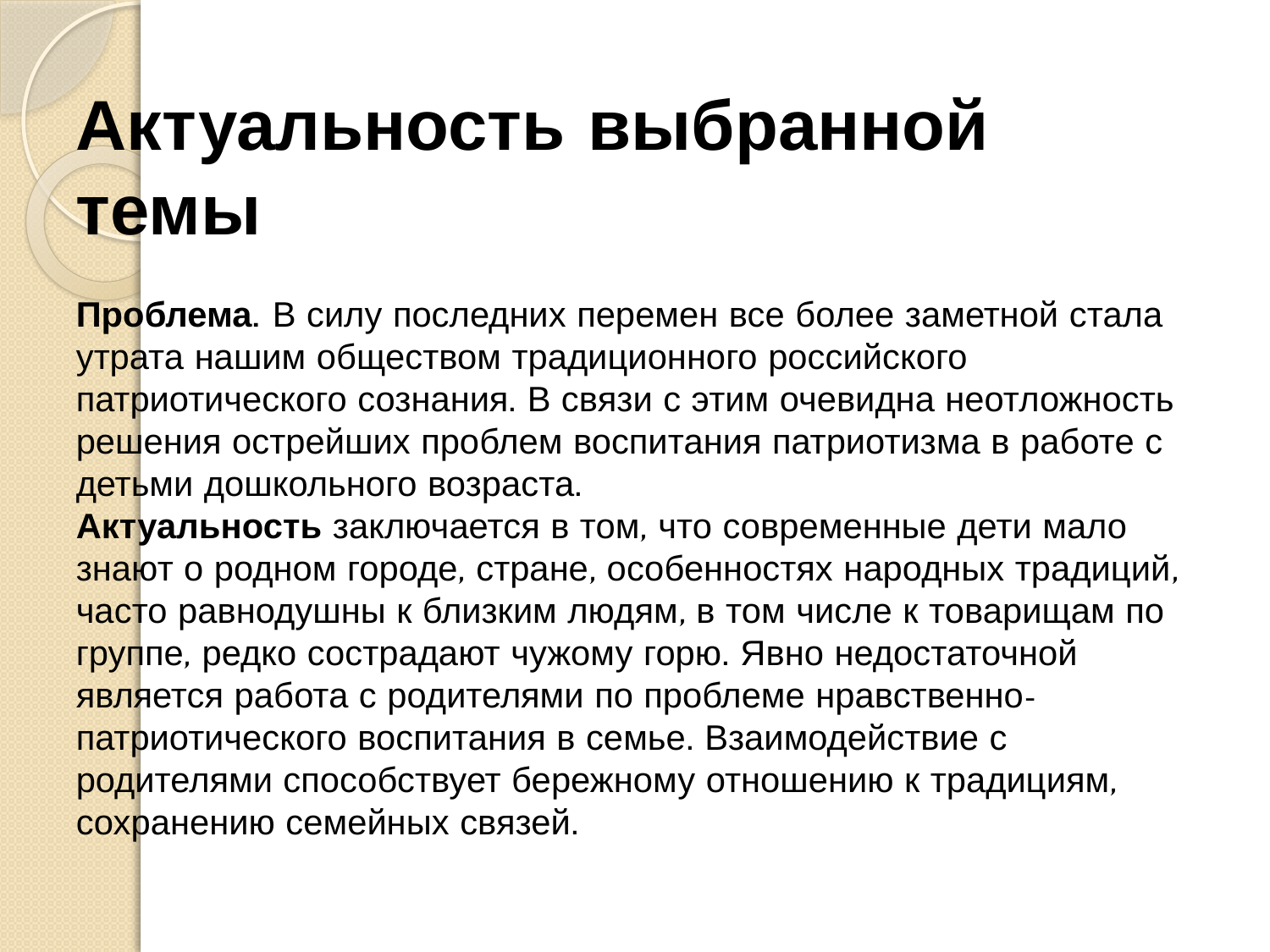

# Актуальность выбранной темы Проблема. В силу последних перемен все более заметной стала утрата нашим обществом традиционного российского патриотического сознания. В связи с этим очевидна неотложность решения острейших проблем воспитания патриотизма в работе с детьми дошкольного возраста. Актуальность заключается в том, что современные дети мало знают о родном городе, стране, особенностях народных традиций, часто равнодушны к близким людям, в том числе к товарищам по группе, редко сострадают чужому горю. Явно недостаточной является работа с родителями по проблеме нравственно-патриотического воспитания в семье. Взаимодействие с родителями способствует бережному отношению к традициям, сохранению семейных связей.